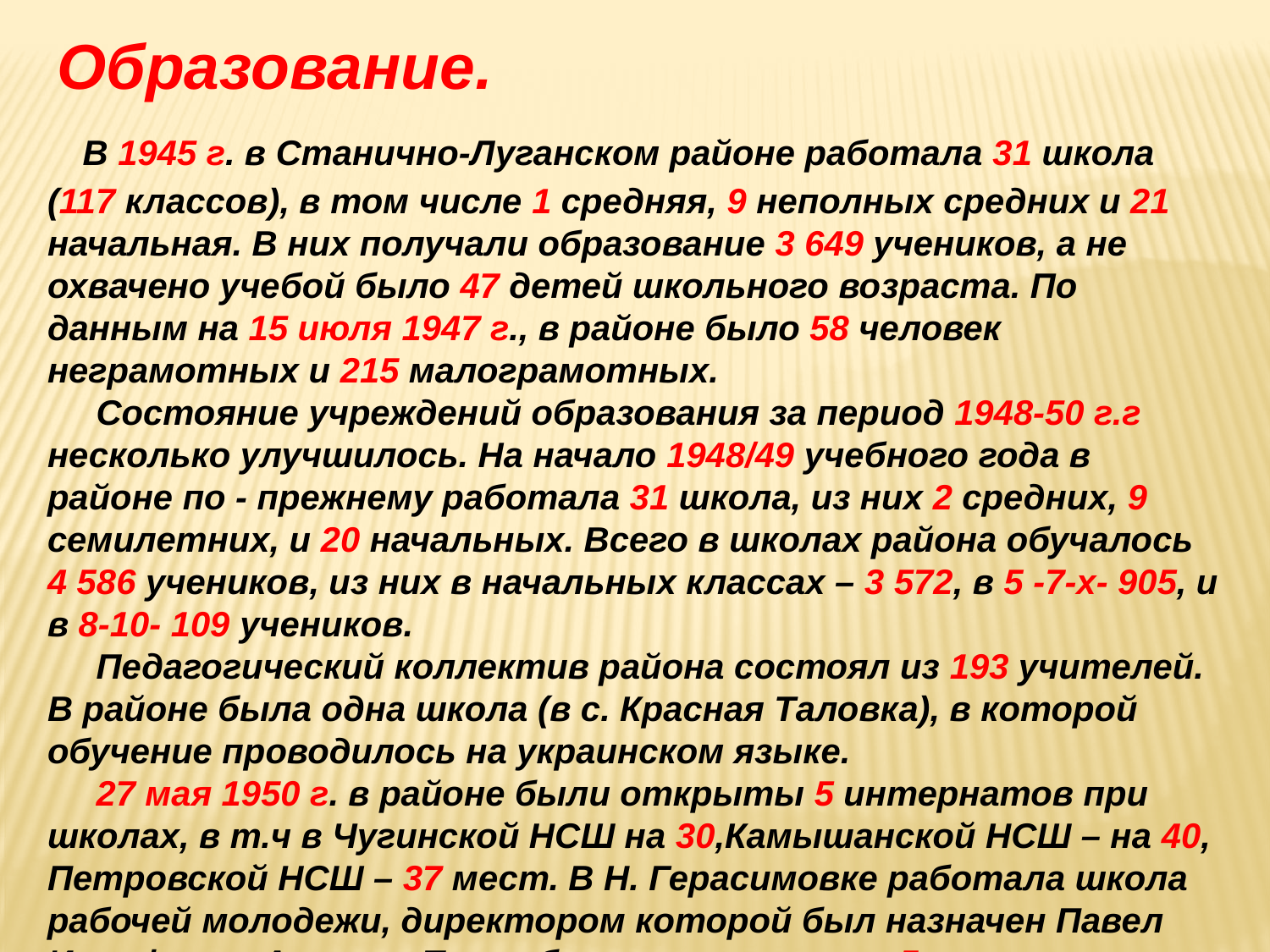

Образование.
  В 1945 г. в Станично-Луганском районе работала 31 школа (117 классов), в том числе 1 средняя, 9 неполных средних и 21 начальная. В них получали образование 3 649 учеников, а не охвачено учебой было 47 детей школьного возраста. По данным на 15 июля 1947 г., в районе было 58 человек неграмотных и 215 малограмотных.
     Состояние учреждений образования за период 1948-50 г.г несколько улучшилось. На начало 1948/49 учебного года в районе по - прежнему работала 31 школа, из них 2 средних, 9 семилетних, и 20 начальных. Всего в школах района обучалось 4 586 учеников, из них в начальных классах – 3 572, в 5 -7-х- 905, и в 8-10- 109 учеников.
     Педагогический коллектив района состоял из 193 учителей. В районе была одна школа (в с. Красная Таловка), в которой обучение проводилось на украинском языке.
     27 мая 1950 г. в районе были открыты 5 интернатов при школах, в т.ч в Чугинской НСШ на 30,Камышанской НСШ – на 40, Петровской НСШ – 37 мест. В Н. Герасимовке работала школа рабочей молодежи, директором которой был назначен Павел Иосифович Атанов. Также было организовано 5 групп по ликвидации неграмотности и 12 - по ликвидации малограмотности.